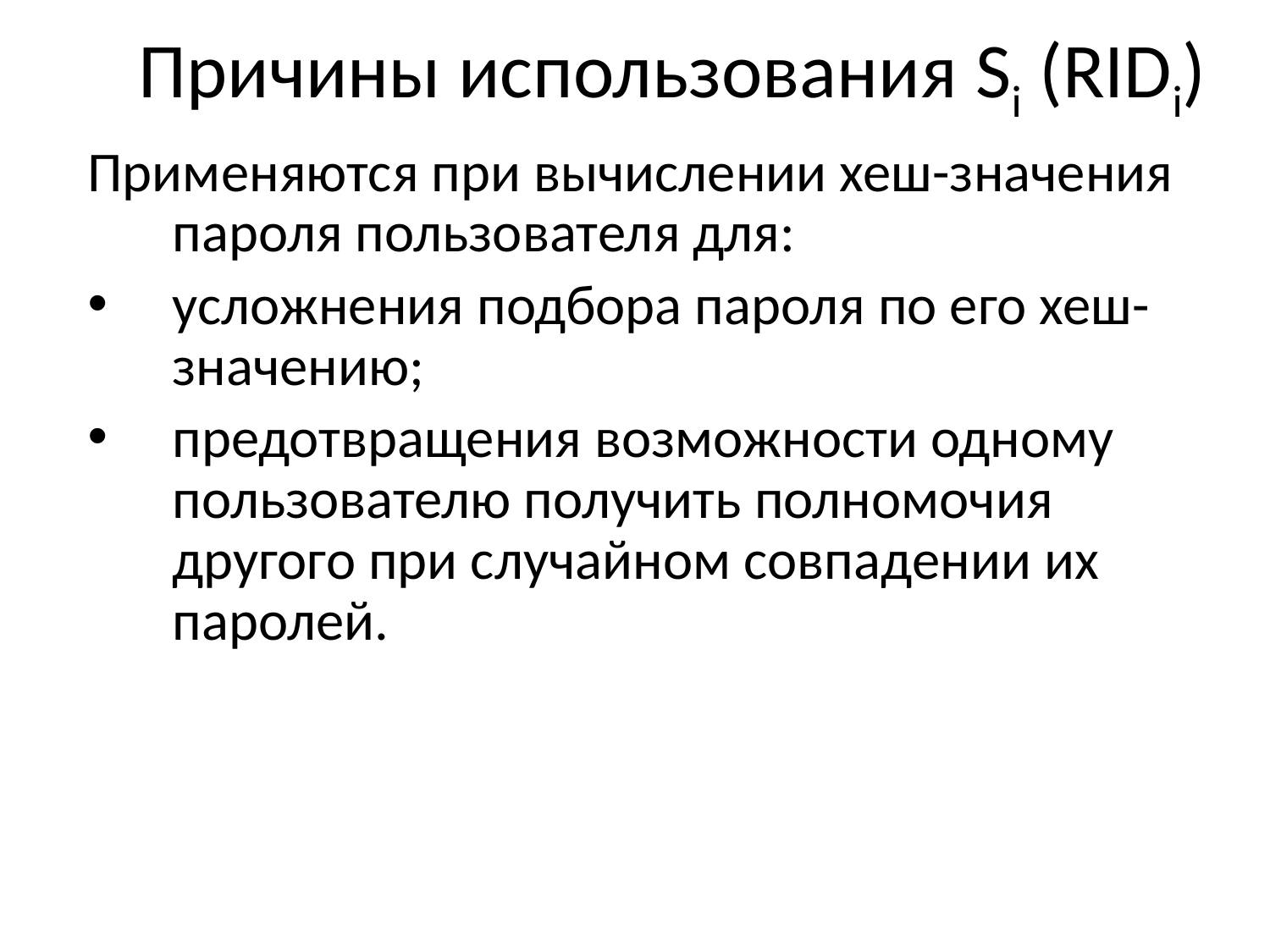

# Причины использования Si (RIDi)
Применяются при вычислении хеш-значения пароля пользователя для:
усложнения подбора пароля по его хеш-значению;
предотвращения возможности одному пользователю получить полномочия другого при случайном совпадении их паролей.